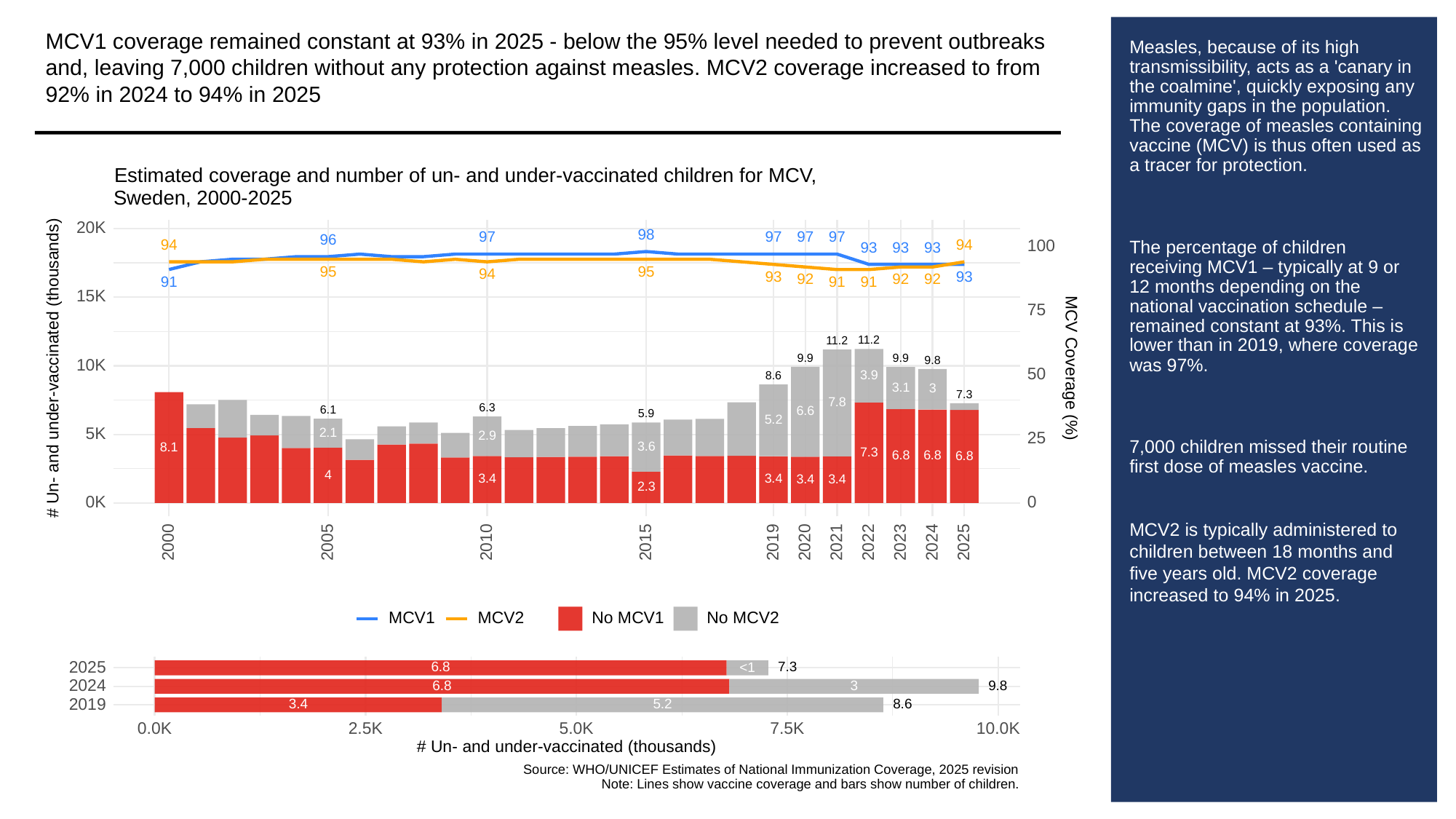

MCV1 coverage remained constant at 93% in 2025 - below the 95% level needed to prevent outbreaks and, leaving 7,000 children without any protection against measles. MCV2 coverage increased to from 92% in 2024 to 94% in 2025
# Measles, because of its high transmissibility, acts as a 'canary in the coalmine', quickly exposing any immunity gaps in the population. The coverage of measles containing vaccine (MCV) is thus often used as a tracer for protection.

The percentage of children receiving MCV1 – typically at 9 or 12 months depending on the national vaccination schedule – remained constant at 93%. This is lower than in 2019, where coverage was 97%.

7,000 children missed their routine first dose of measles vaccine.

MCV2 is typically administered to children between 18 months and five years old. MCV2 coverage increased to 94% in 2025.

Estimated coverage and number of un- and under-vaccinated children for MCV,
Sweden, 2000-2025

20K

98
97
97
97
97
96
94
94
100
93
93
93

95
95
94
93
93
92
92
92
91
91
91
15K

75

11.2
11.2

9.9
9.9
9.8
10K
# Un- and under-vaccinated (thousands)
MCV Coverage (%)

50

3.9
8.6
3.1
3

7.3

7.8

6.3

6.1
6.6

5.9

5.2

5K
2.1

2.9
25

3.6
8.1

7.3

6.8
6.8
6.8

4

3.4
3.4
3.4
3.4
2.3
0K
0

2023
2000
2005
2010
2015
2019
2020
2021
2022
2024
2025

MCV1
MCV2
No MCV1
No MCV2

2025
7.3
6.8
<1

2024
3
6.8
9.8

2019
3.4
5.2
8.6

0.0K
2.5K
5.0K
10.0K
7.5K
# Un- and under-vaccinated (thousands)
Source: WHO/UNICEF Estimates of National Immunization Coverage, 2025 revision
Note: Lines show vaccine coverage and bars show number of children.